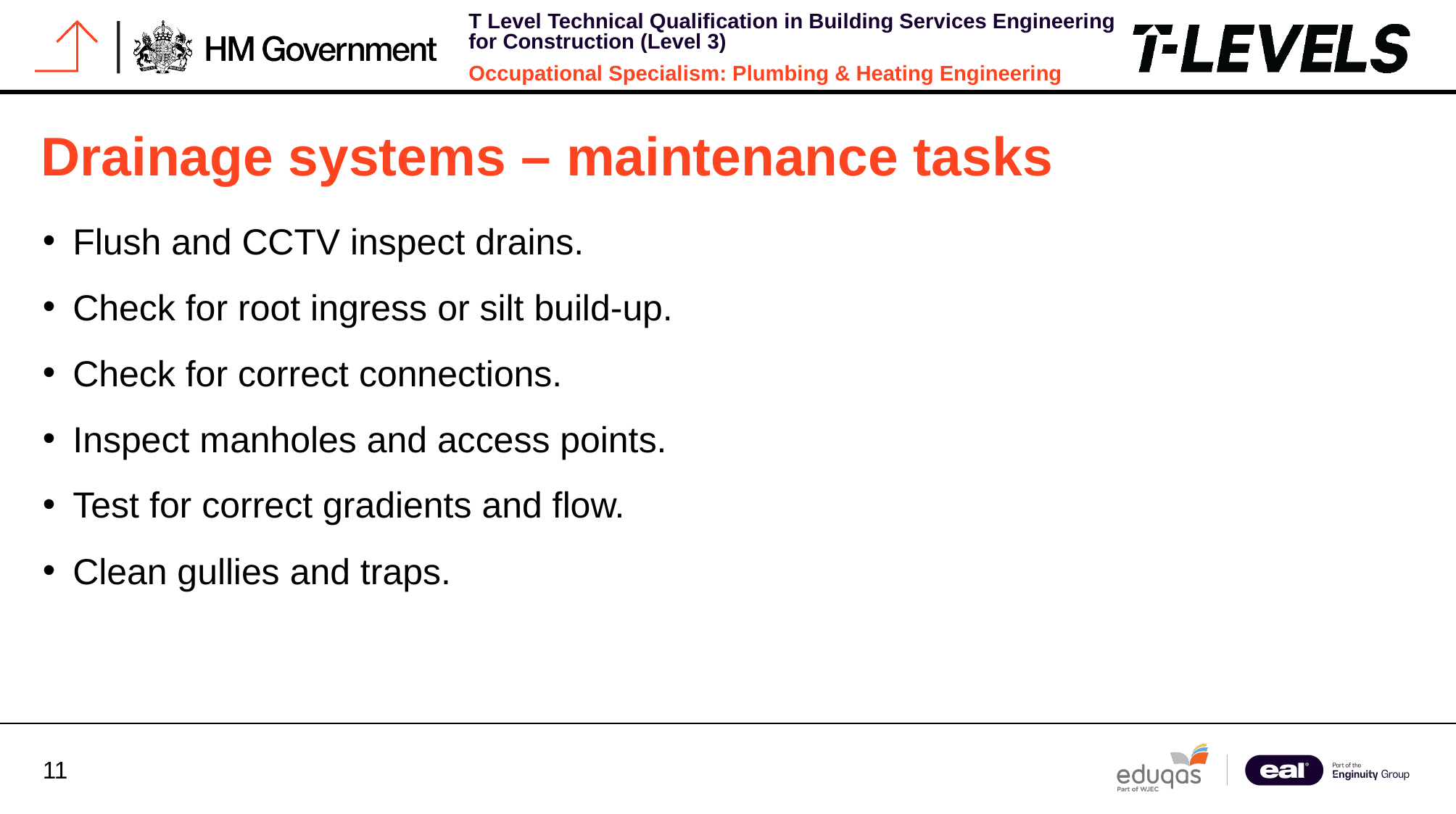

# Drainage systems – maintenance tasks
Flush and CCTV inspect drains.
Check for root ingress or silt build-up.
Check for correct connections.
Inspect manholes and access points.
Test for correct gradients and flow.
Clean gullies and traps.